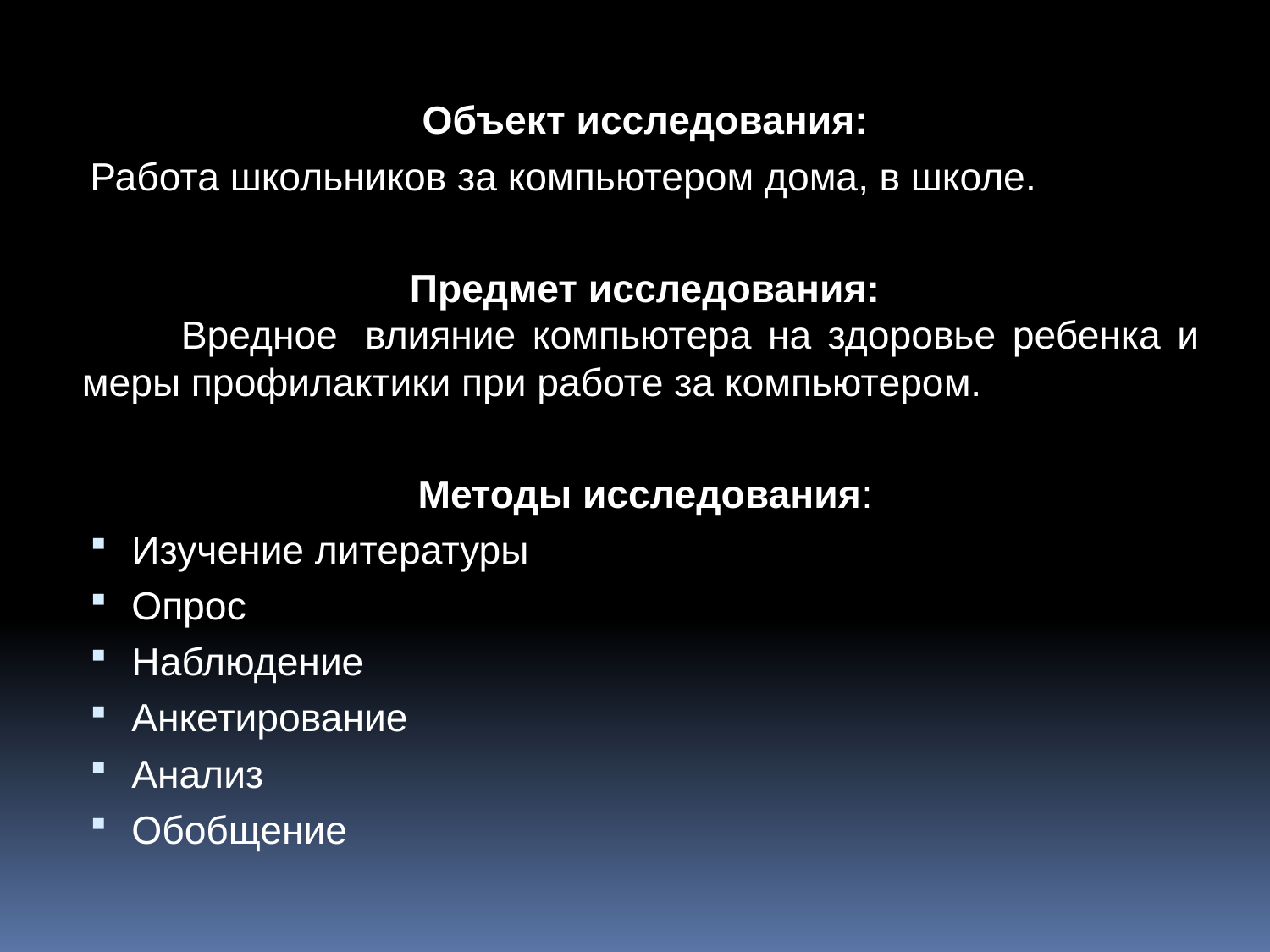

Объект исследования:
Работа школьников за компьютером дома, в школе.

Предмет исследования:
      Вредное  влияние компьютера на здоровье ребенка и меры профилактики при работе за компьютером.

Методы исследования:
Изучение литературы
Опрос
Наблюдение
Анкетирование
Анализ
Обобщение